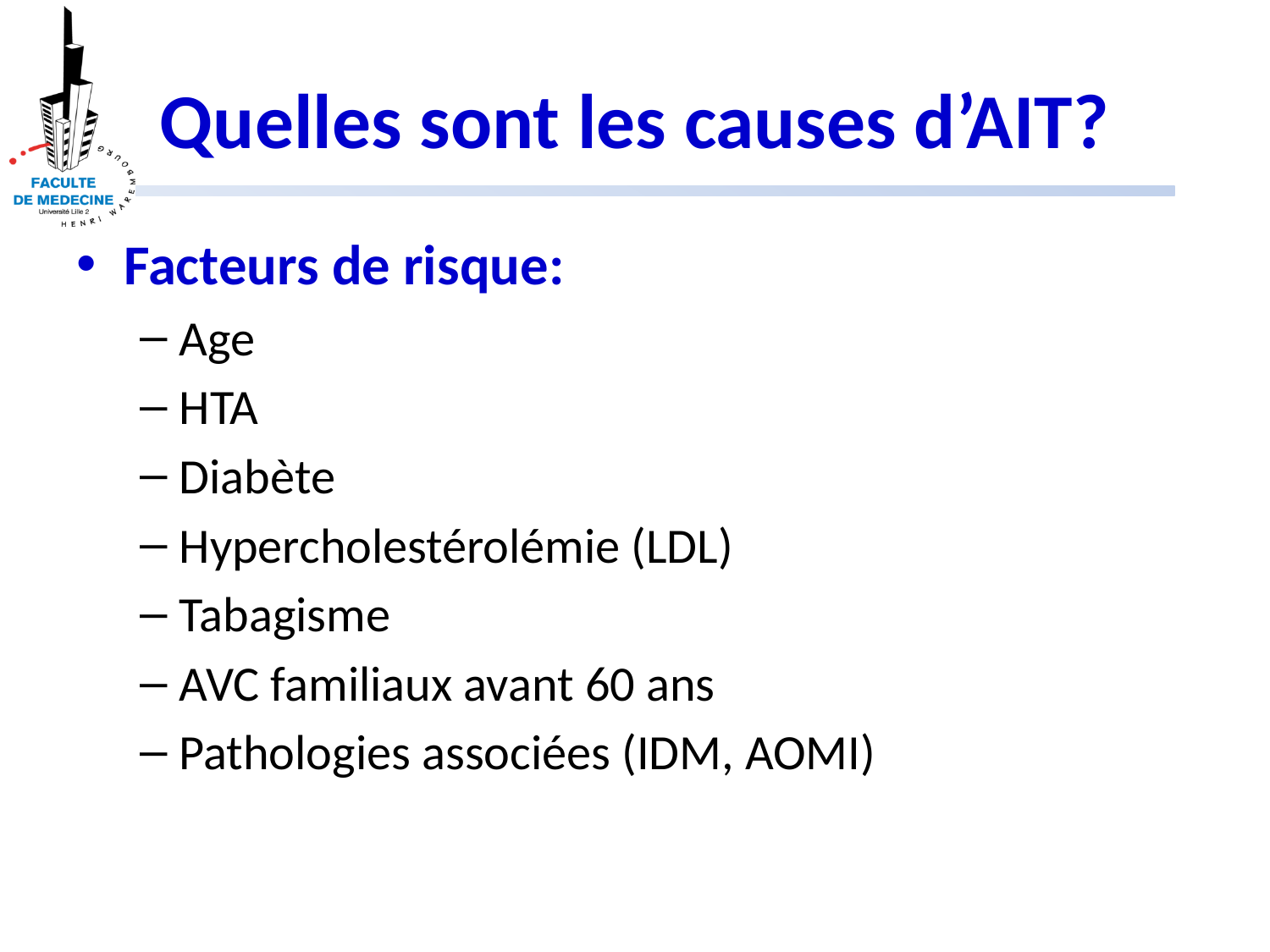

# Quelles sont les causes d’AIT?
Facteurs de risque:
Age
HTA
Diabète
Hypercholestérolémie (LDL)
Tabagisme
AVC familiaux avant 60 ans
Pathologies associées (IDM, AOMI)